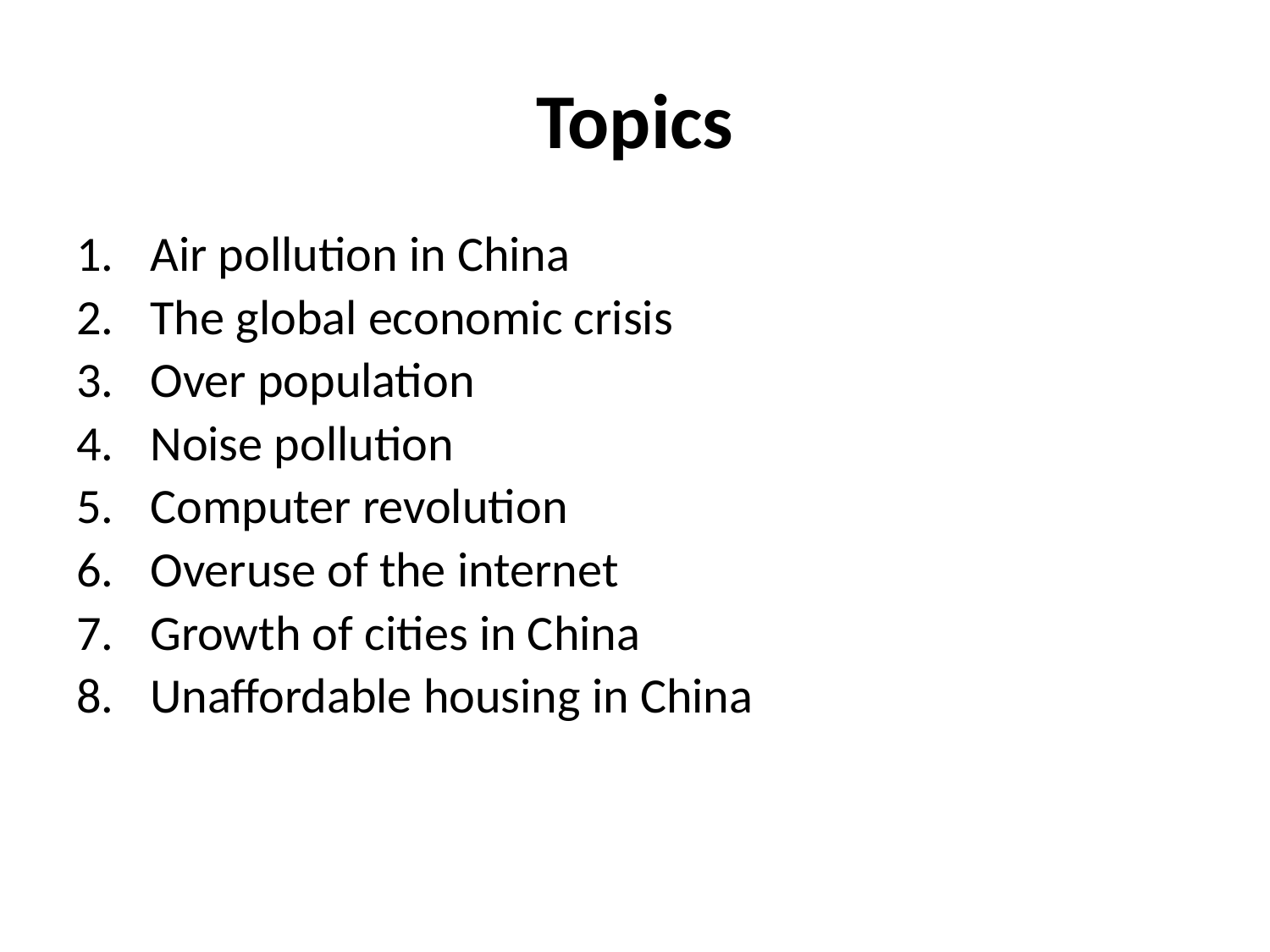

# Topics
Air pollution in China
The global economic crisis
Over population
Noise pollution
Computer revolution
Overuse of the internet
Growth of cities in China
Unaffordable housing in China